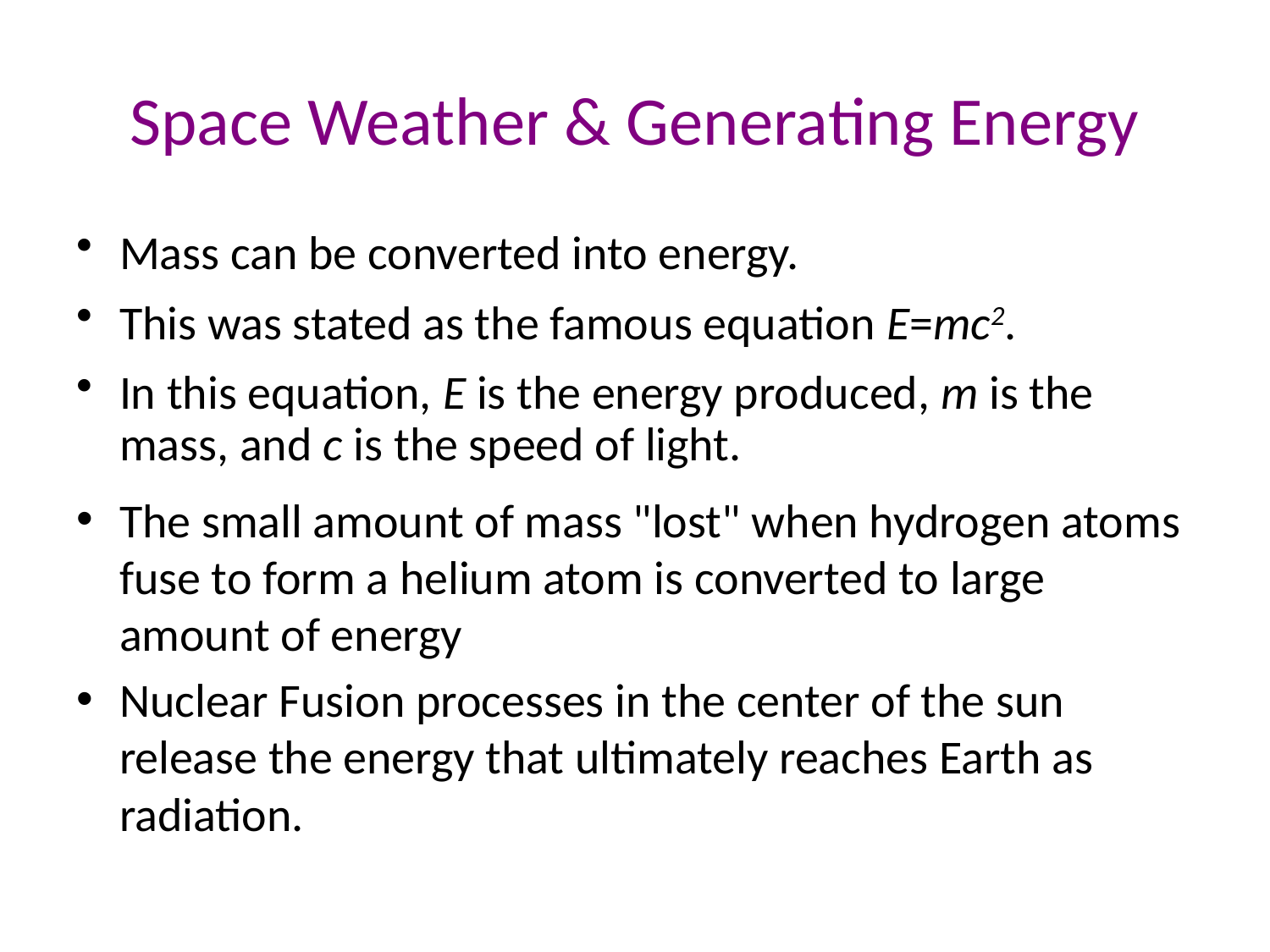

# Space Weather & Generating Energy
Mass can be converted into energy.
This was stated as the famous equation E=mc2.
In this equation, E is the energy produced, m is the mass, and c is the speed of light.
The small amount of mass "lost" when hydrogen atoms fuse to form a helium atom is converted to large amount of energy
Nuclear Fusion processes in the center of the sun release the energy that ultimately reaches Earth as radiation.